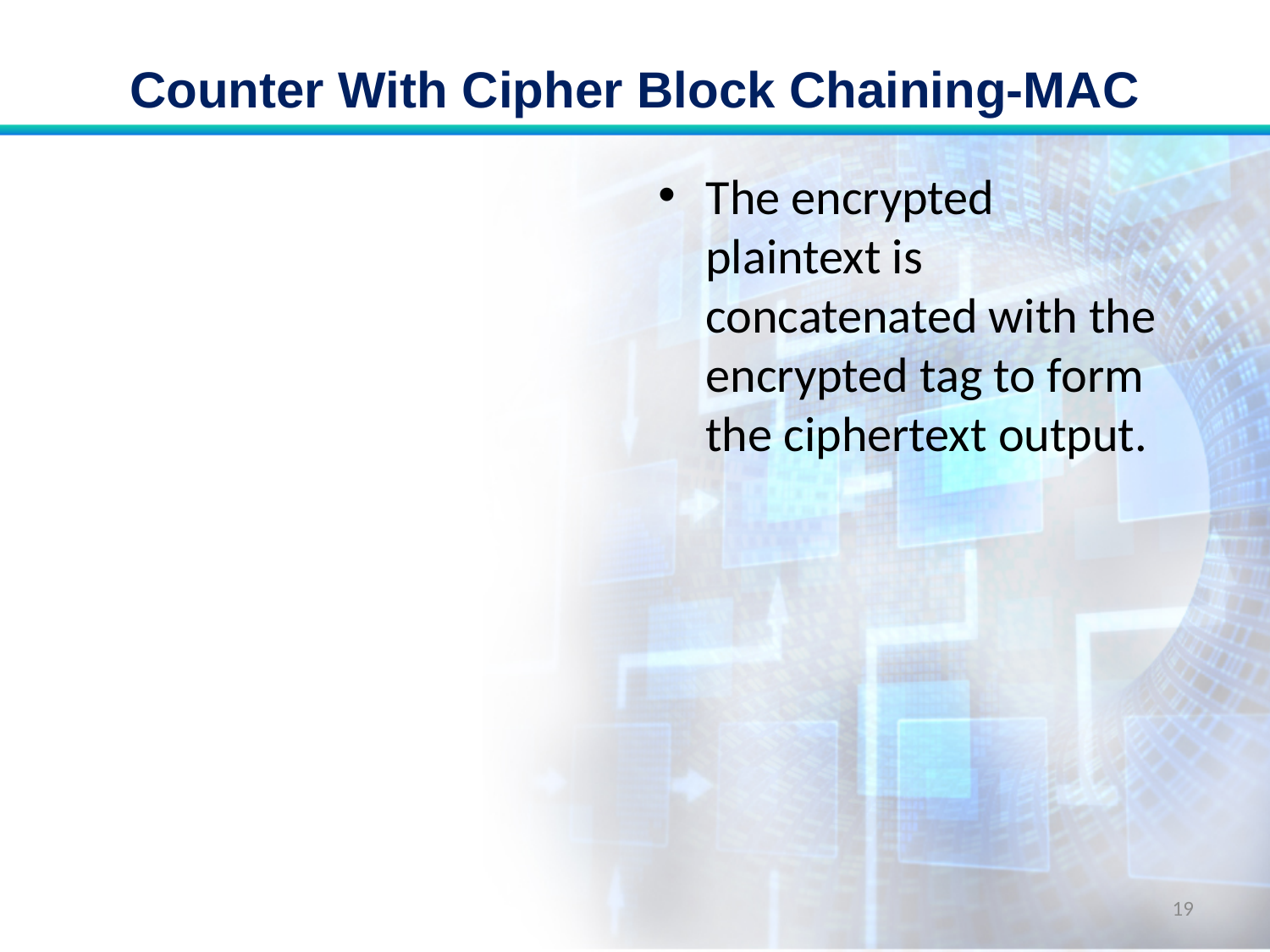

# Counter With Cipher Block Chaining-MAC
The encrypted plaintext is concatenated with the encrypted tag to form the ciphertext output.
19